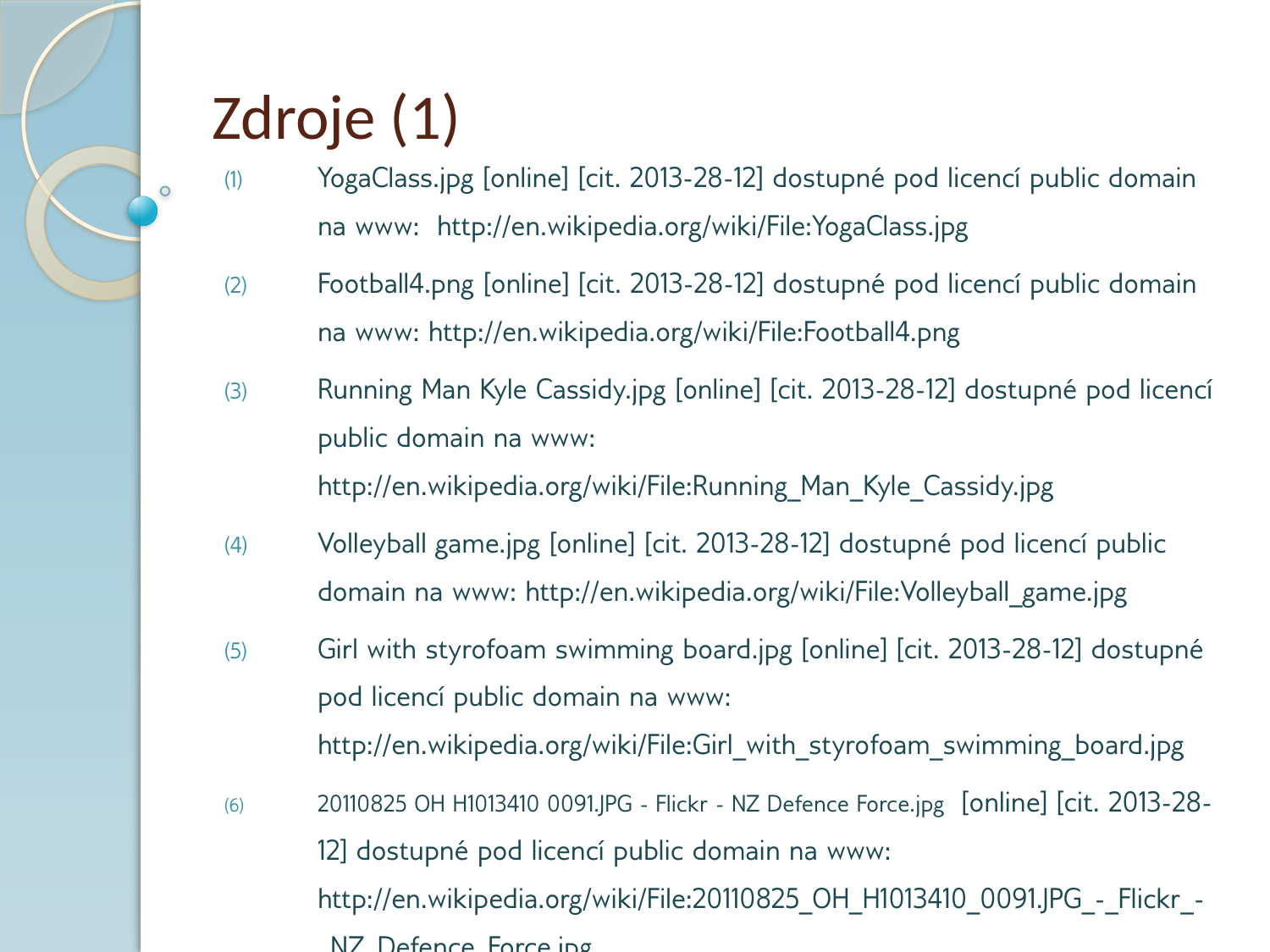

# Zdroje (1)
YogaClass.jpg [online] [cit. 2013-28-12] dostupné pod licencí public domain na www:  http://en.wikipedia.org/wiki/File:YogaClass.jpg
Football4.png [online] [cit. 2013-28-12] dostupné pod licencí public domain na www: http://en.wikipedia.org/wiki/File:Football4.png
Running Man Kyle Cassidy.jpg [online] [cit. 2013-28-12] dostupné pod licencí public domain na www: http://en.wikipedia.org/wiki/File:Running_Man_Kyle_Cassidy.jpg
Volleyball game.jpg [online] [cit. 2013-28-12] dostupné pod licencí public domain na www: http://en.wikipedia.org/wiki/File:Volleyball_game.jpg
Girl with styrofoam swimming board.jpg [online] [cit. 2013-28-12] dostupné pod licencí public domain na www: http://en.wikipedia.org/wiki/File:Girl_with_styrofoam_swimming_board.jpg
20110825 OH H1013410 0091.JPG - Flickr - NZ Defence Force.jpg  [online] [cit. 2013-28-12] dostupné pod licencí public domain na www: http://en.wikipedia.org/wiki/File:20110825_OH_H1013410_0091.JPG_-_Flickr_-_NZ_Defence_Force.jpg